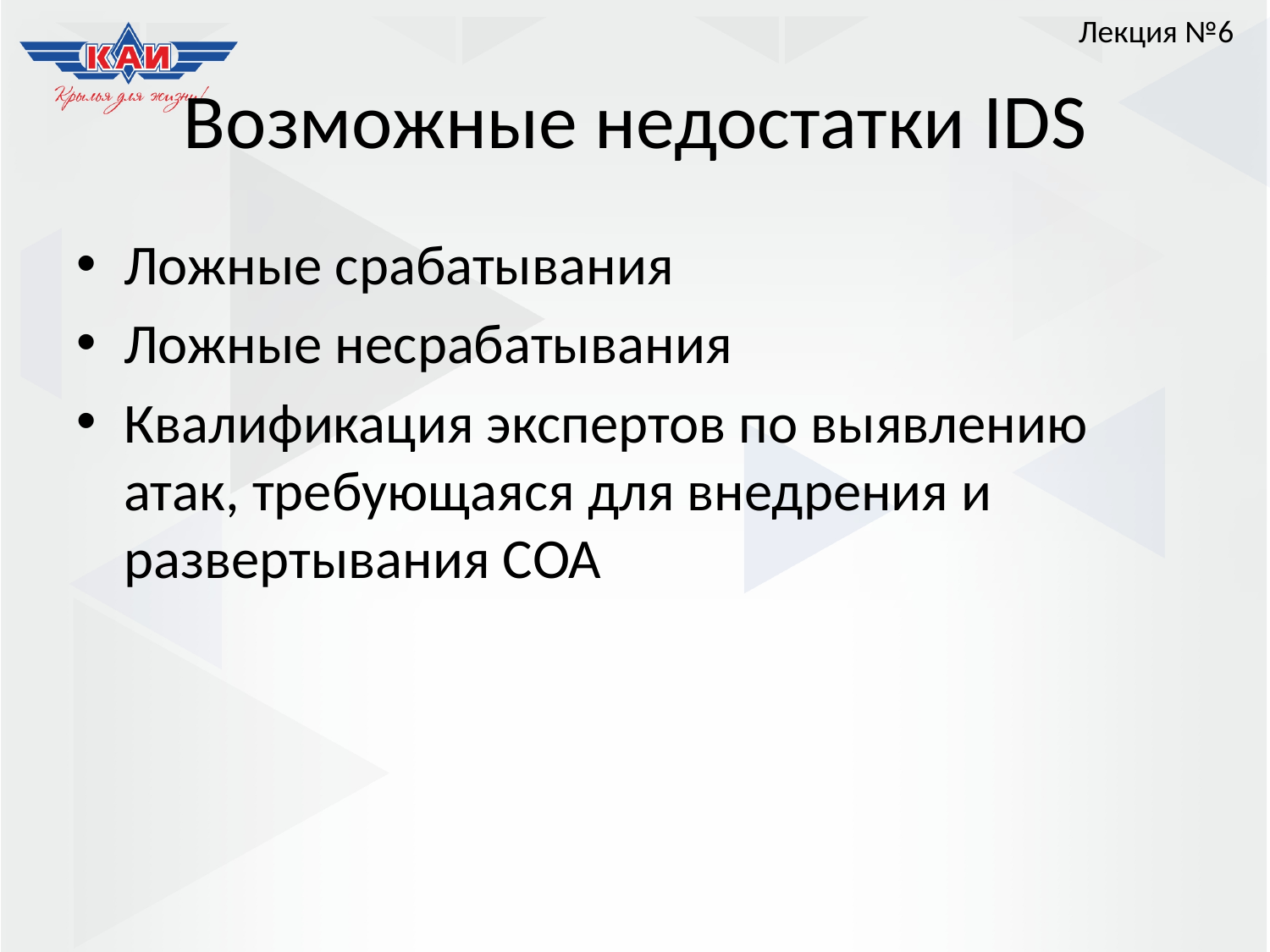

Лекция №6
# Возможные недостатки IDS
Ложные срабатывания
Ложные несрабатывания
Квалификация экспертов по выявлению атак, требующаяся для внедрения и развертывания СОА